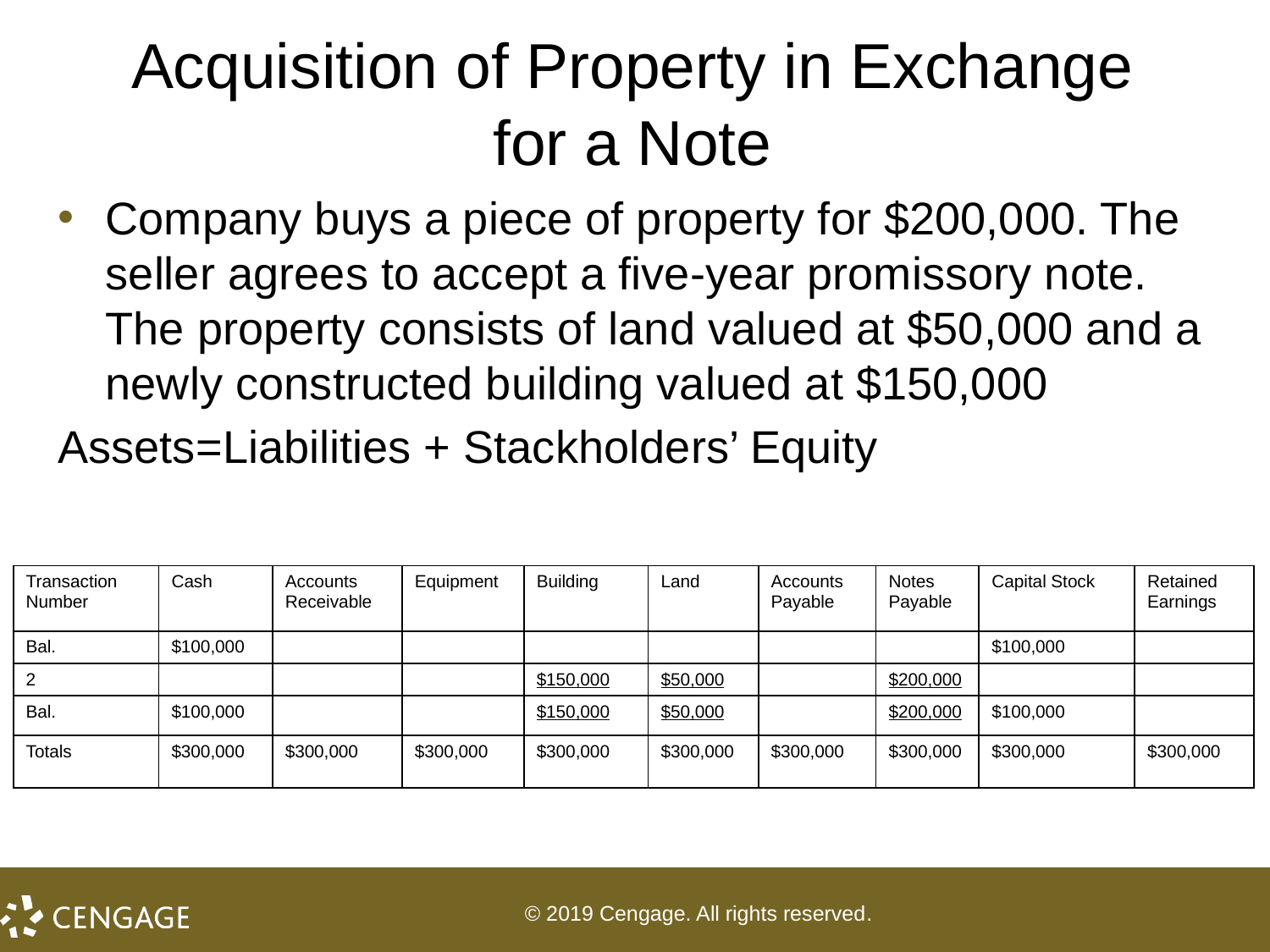

# Acquisition of Property in Exchange for a Note
Company buys a piece of property for $200,000. The seller agrees to accept a five-year promissory note. The property consists of land valued at $50,000 and a newly constructed building valued at $150,000
Assets=Liabilities + Stackholders’ Equity
| Transaction Number | Cash | Accounts Receivable | Equipment | Building | Land | Accounts Payable | Notes Payable | Capital Stock | Retained Earnings |
| --- | --- | --- | --- | --- | --- | --- | --- | --- | --- |
| Bal. | $100,000 |  |  |  |  |  |  | $100,000 |  |
| 2 |  |  |  | $150,000 | $50,000 |  | $200,000 |  |  |
| Bal. | $100,000 |  |  | $150,000 | $50,000 |  | $200,000 | $100,000 |  |
| Totals | $300,000 | $300,000 | $300,000 | $300,000 | $300,000 | $300,000 | $300,000 | $300,000 | $300,000 |